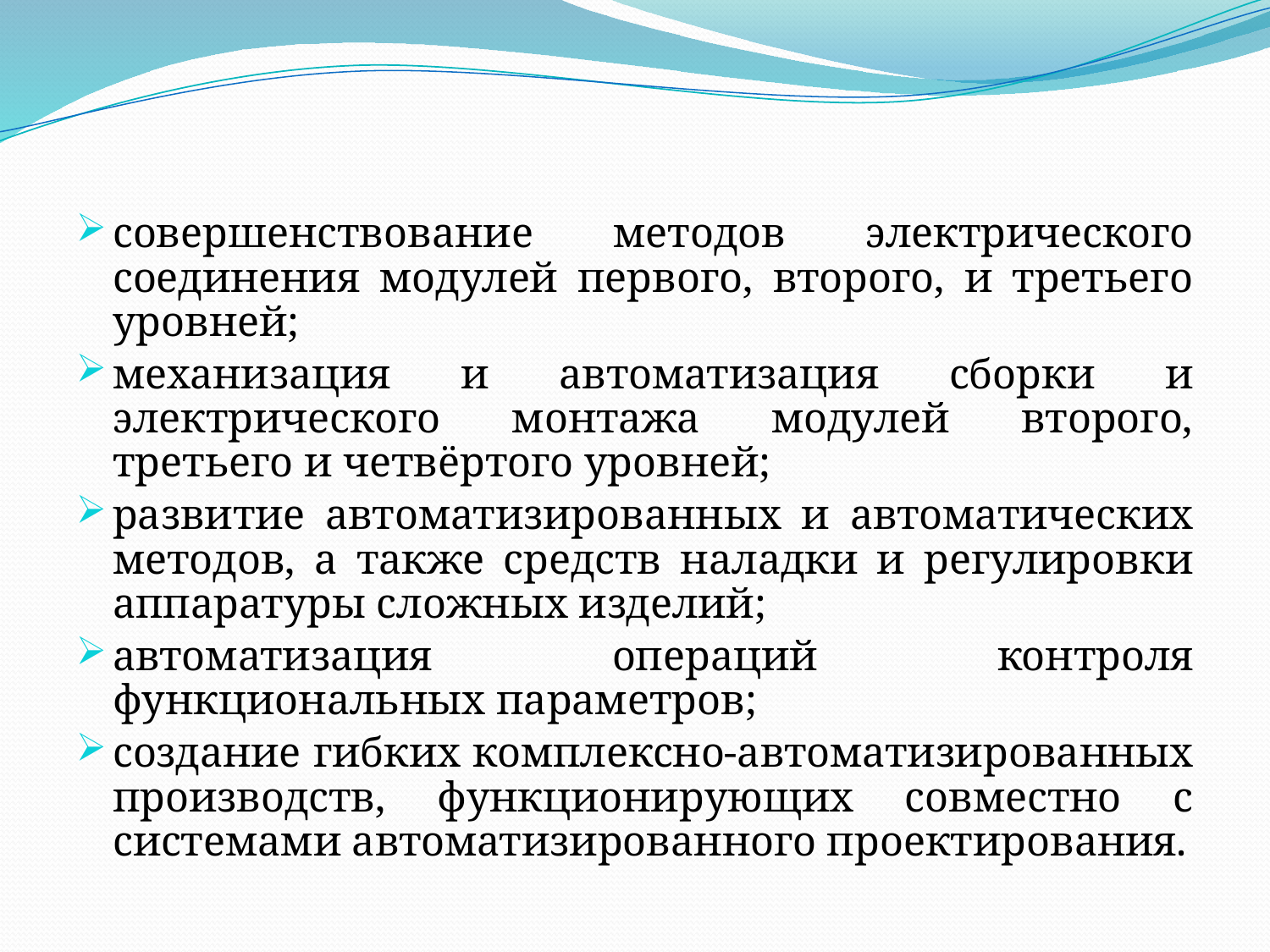

совершенствование методов электрического соединения модулей первого, второго, и третьего уровней;
механизация и автоматизация сборки и электрического монтажа модулей второго, третьего и четвёртого уровней;
развитие автоматизированных и автоматических методов, а также средств наладки и регулировки аппаратуры сложных изделий;
автоматизация операций контроля функциональных параметров;
создание гибких комплексно-автоматизированных производств, функционирующих совместно с системами автоматизированного проектирования.